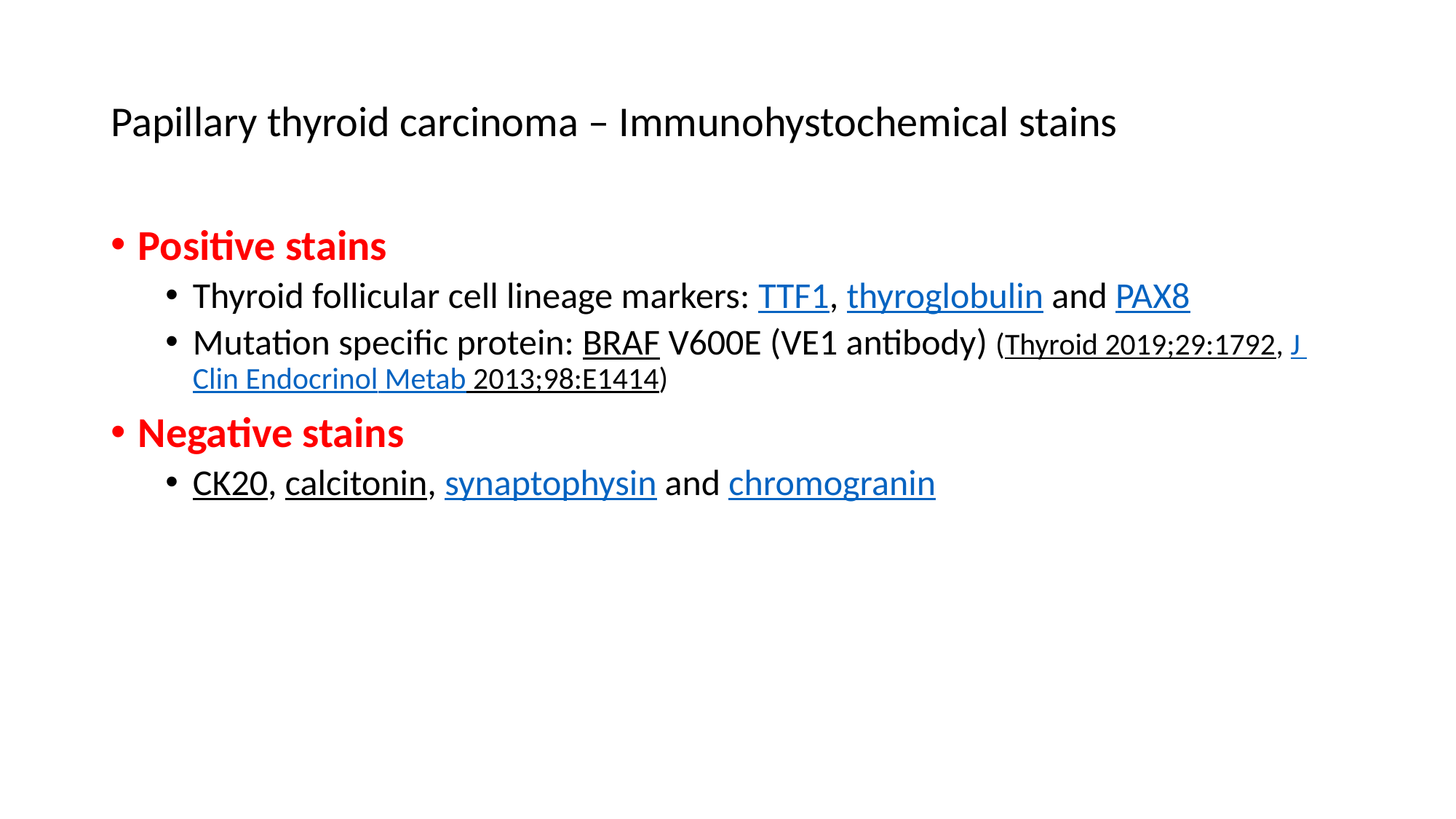

# Papillary thyroid carcinoma – Immunohystochemical stains
Positive stains
Thyroid follicular cell lineage markers: TTF1, thyroglobulin and PAX8
Mutation specific protein: BRAF V600E (VE1 antibody) (Thyroid 2019;29:1792, J Clin Endocrinol Metab 2013;98:E1414)
Negative stains
CK20, calcitonin, synaptophysin and chromogranin